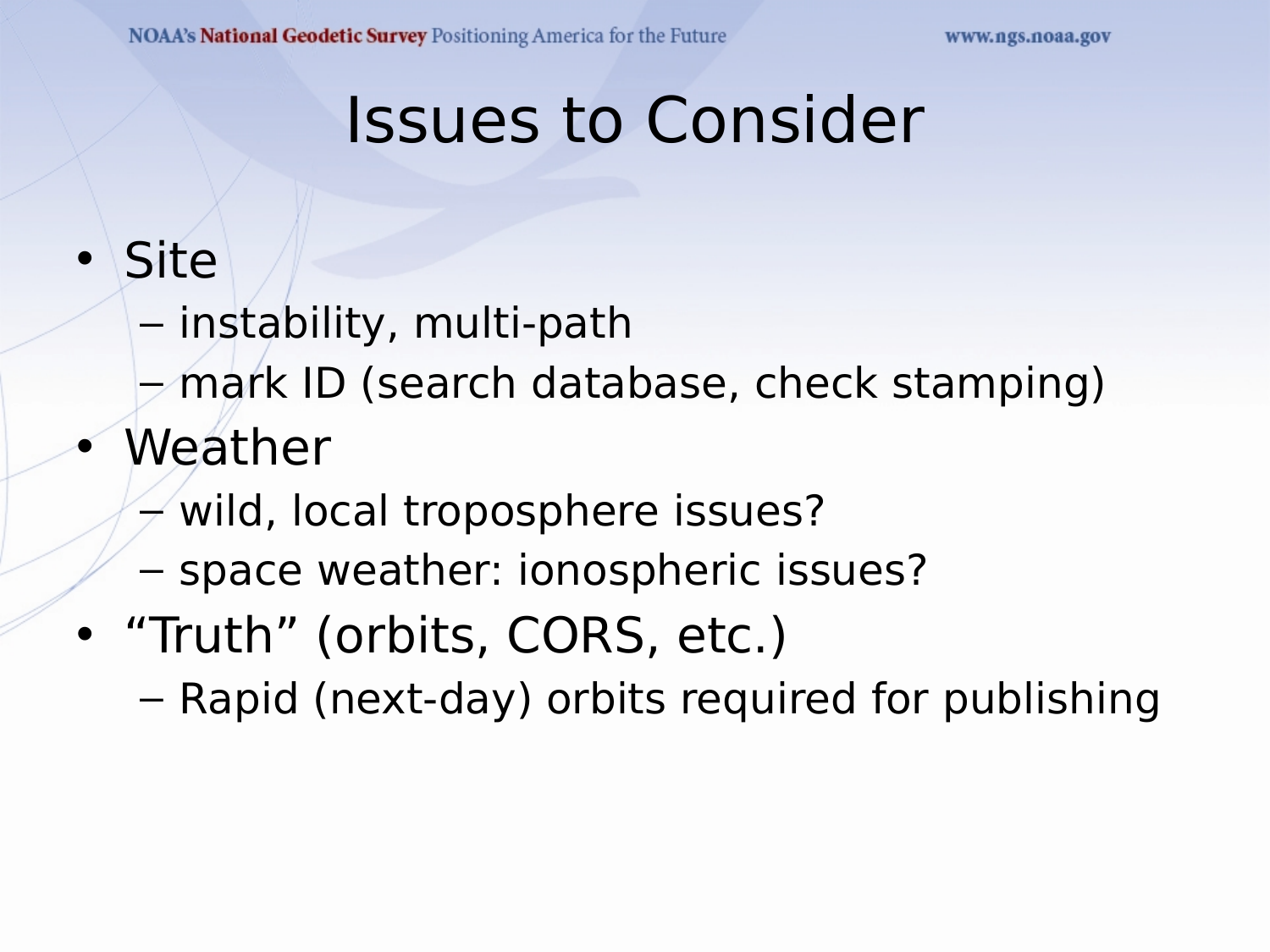

# Issues to Consider
Site
instability, multi-path
mark ID (search database, check stamping)
Weather
wild, local troposphere issues?
space weather: ionospheric issues?
“Truth” (orbits, CORS, etc.)
Rapid (next-day) orbits required for publishing